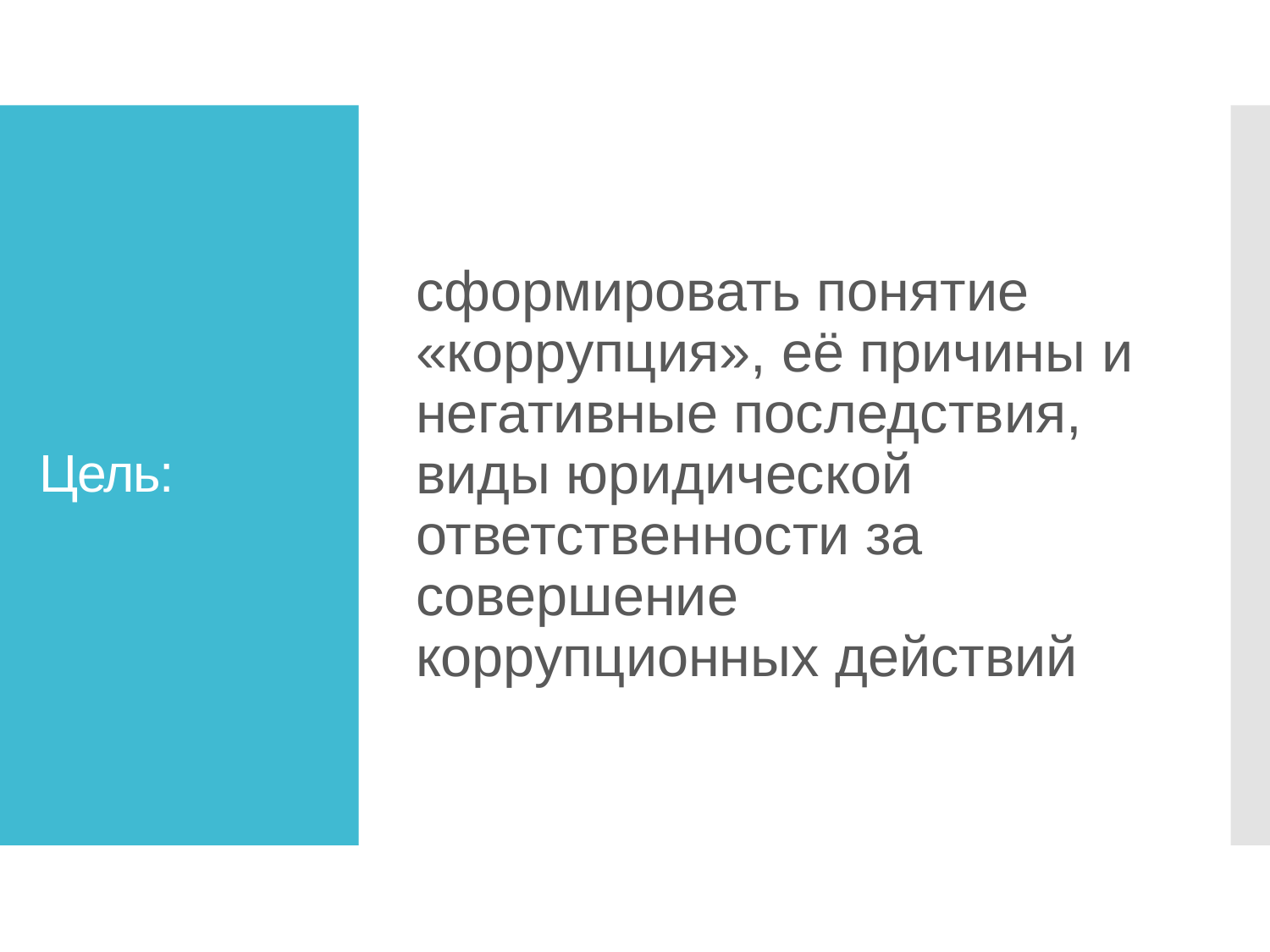

сформировать понятие «коррупция», её причины и негативные последствия, виды юридической ответственности за совершение коррупционных действий
# Цель: